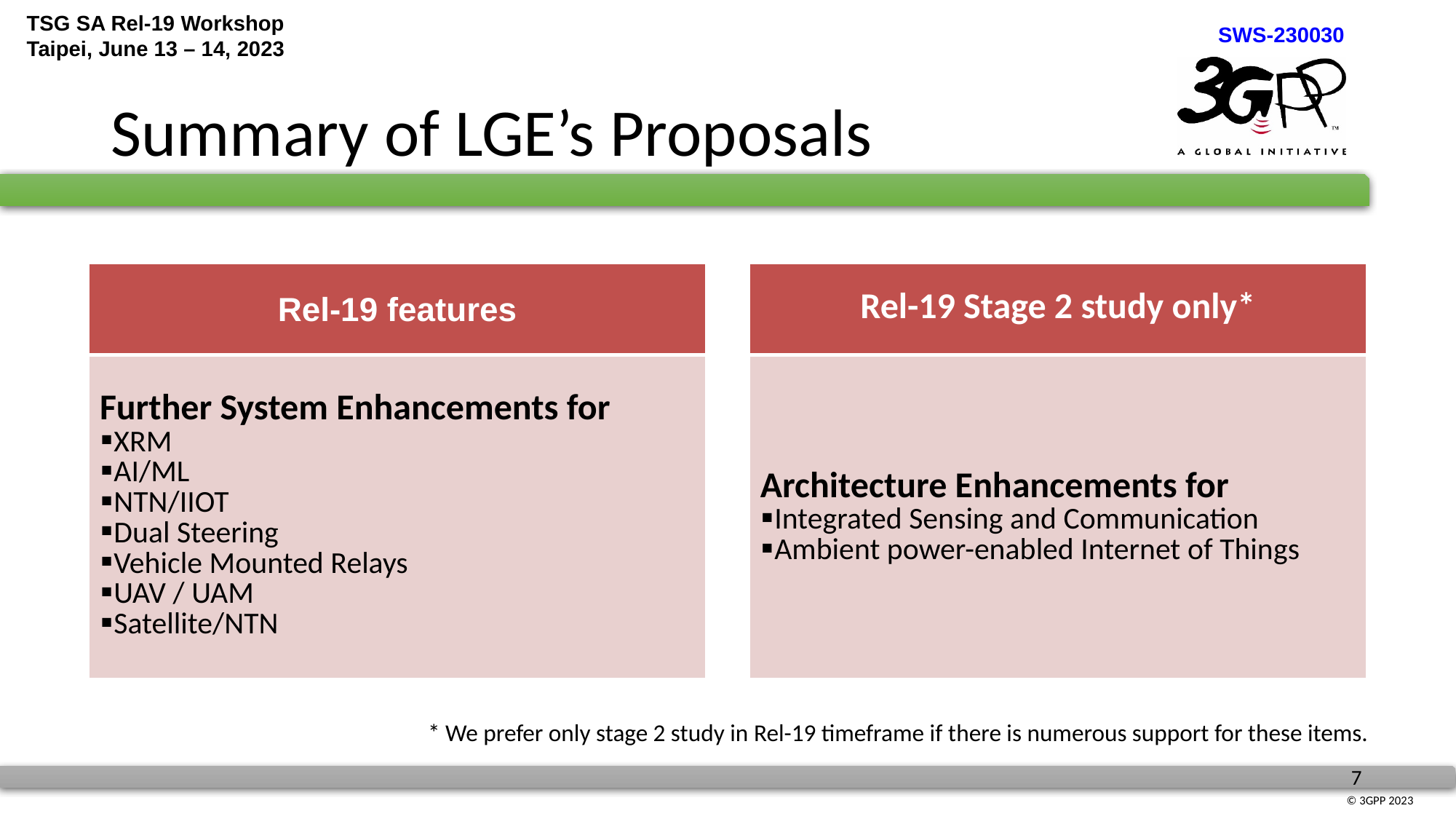

# Summary of LGE’s Proposals
| Rel-19 features |
| --- |
| Further System Enhancements for XRM AI/ML NTN/IIOT Dual Steering Vehicle Mounted Relays UAV / UAM Satellite/NTN |
| Rel-19 Stage 2 study only\* |
| --- |
| Architecture Enhancements for Integrated Sensing and Communication Ambient power-enabled Internet of Things |
* We prefer only stage 2 study in Rel-19 timeframe if there is numerous support for these items.